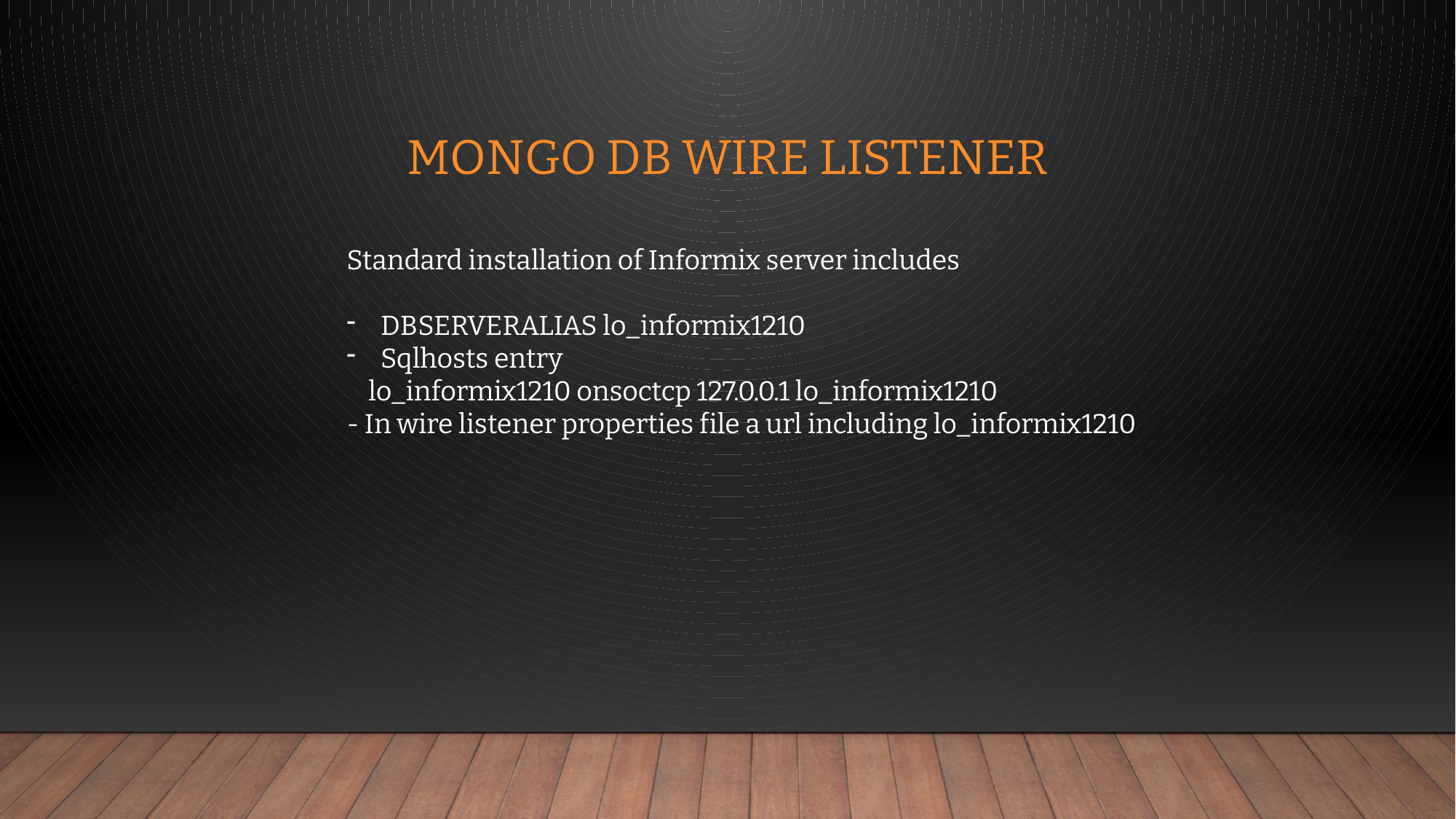

# MONGO DB WIRE LISTENER
Standard installation of Informix server includes

DBSERVERALIAS lo_informix1210
Sqlhosts entry
    lo_informix1210 onsoctcp 127.0.0.1 lo_informix1210
- In wire listener properties file a url including lo_informix1210